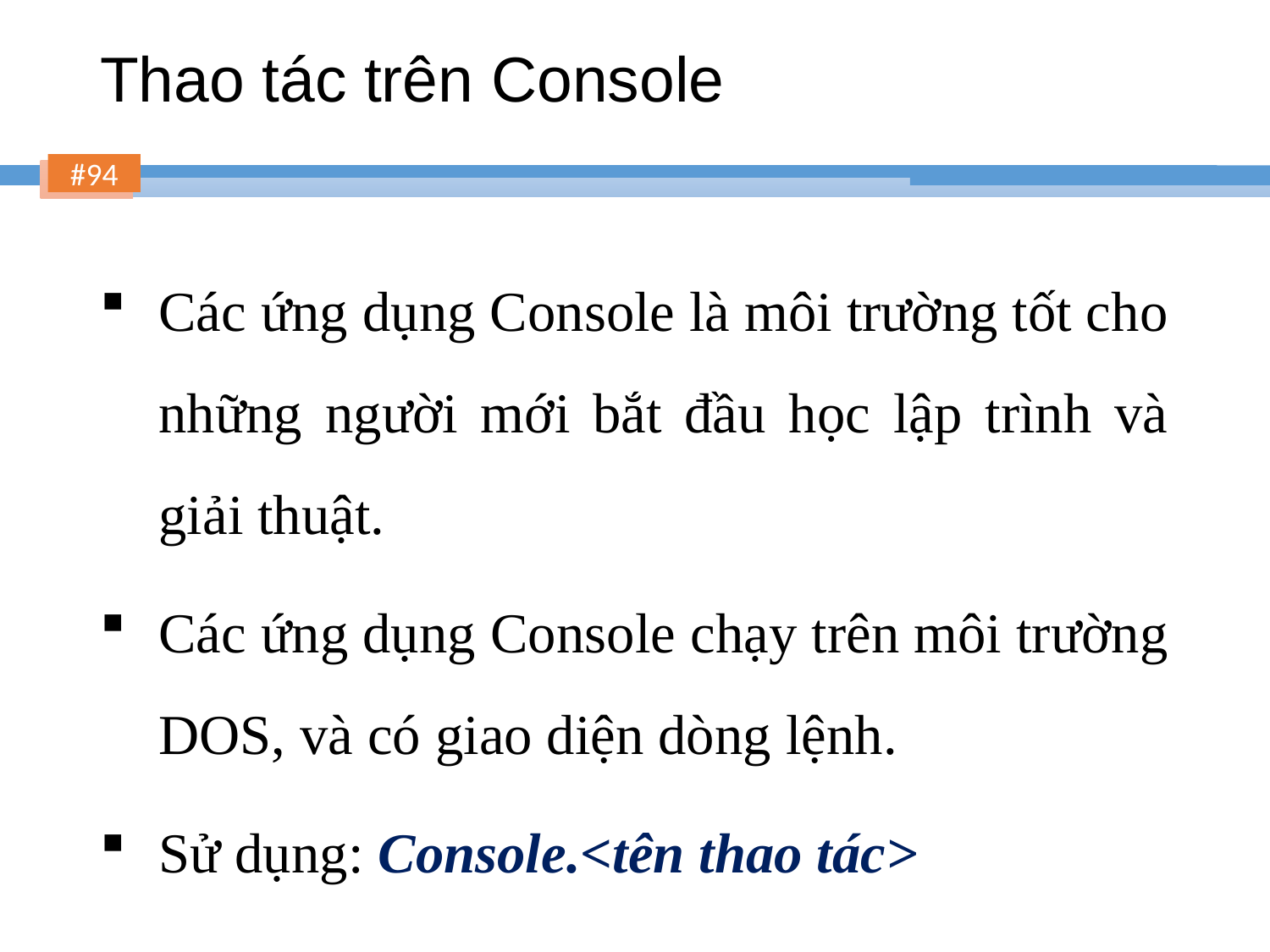

# Thao tác trên Console

Các ứng dụng Console là môi trường tốt cho những người mới bắt đầu học lập trình và giải thuật.
Các ứng dụng Console chạy trên môi trường DOS, và có giao diện dòng lệnh.
Sử dụng: Console.<tên thao tác>
94